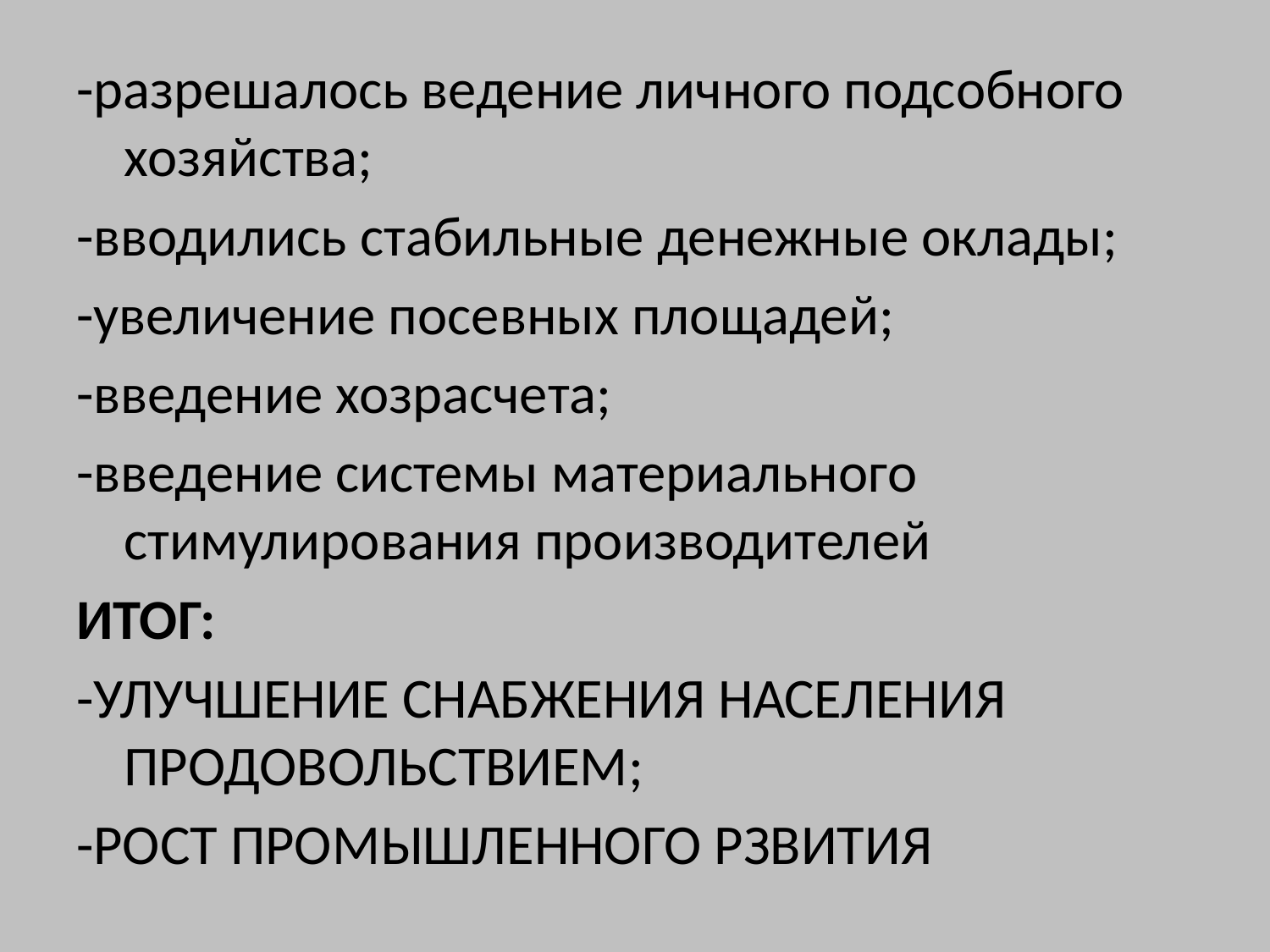

-разрешалось ведение личного подсобного хозяйства;
-вводились стабильные денежные оклады;
-увеличение посевных площадей;
-введение хозрасчета;
-введение системы материального стимулирования производителей
ИТОГ:
-УЛУЧШЕНИЕ СНАБЖЕНИЯ НАСЕЛЕНИЯ ПРОДОВОЛЬСТВИЕМ;
-РОСТ ПРОМЫШЛЕННОГО РЗВИТИЯ